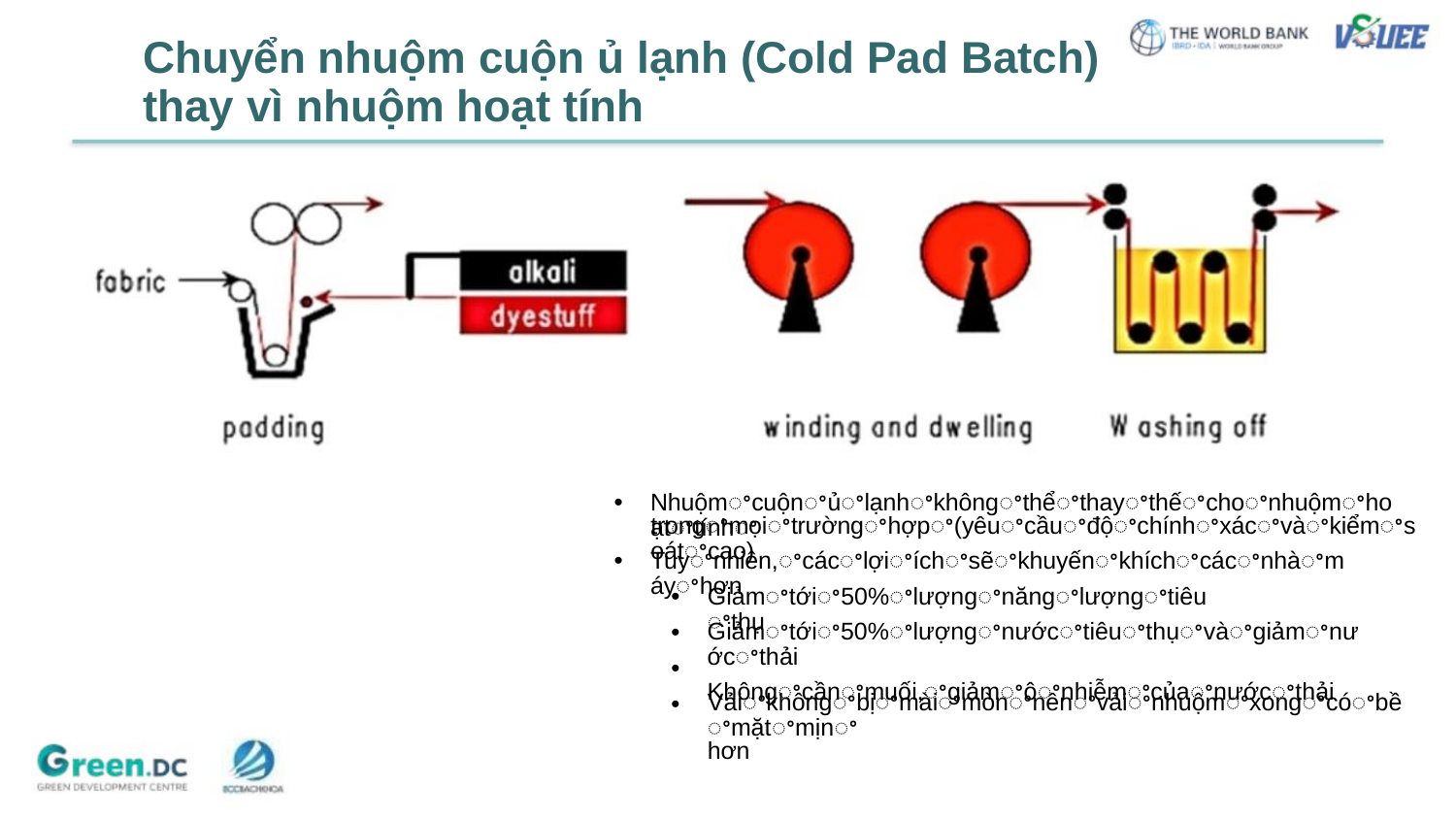

Chuyển nhuộm cuộn ủ lạnh (Cold Pad Batch)
thay vì nhuộm hoạt tính
•
•
Nhuộmꢀcuộnꢀủꢀlạnhꢀkhôngꢀthểꢀthayꢀthếꢀchoꢀnhuộmꢀhoạtꢀtínhꢀ
trongꢀmọiꢀtrườngꢀhợpꢀ(yêuꢀcầuꢀđộꢀchínhꢀxácꢀvàꢀkiểmꢀsoátꢀcao)
Tuyꢀnhiên,ꢀcácꢀlợiꢀíchꢀsẽꢀkhuyếnꢀkhíchꢀcácꢀnhàꢀmáyꢀhơn
•
•
•
•
Giảmꢀtớiꢀ50%ꢀlượngꢀnăngꢀlượngꢀtiêuꢀthụ
Giảmꢀtớiꢀ50%ꢀlượngꢀnướcꢀtiêuꢀthụꢀvàꢀgiảmꢀnướcꢀthải
Khôngꢀcầnꢀmuối,ꢀgiảmꢀôꢀnhiễmꢀcủaꢀnướcꢀthải
Vảiꢀkhôngꢀbịꢀmàiꢀmònꢀnênꢀvảiꢀnhuộmꢀxongꢀcóꢀbềꢀmặtꢀmịnꢀ
hơn